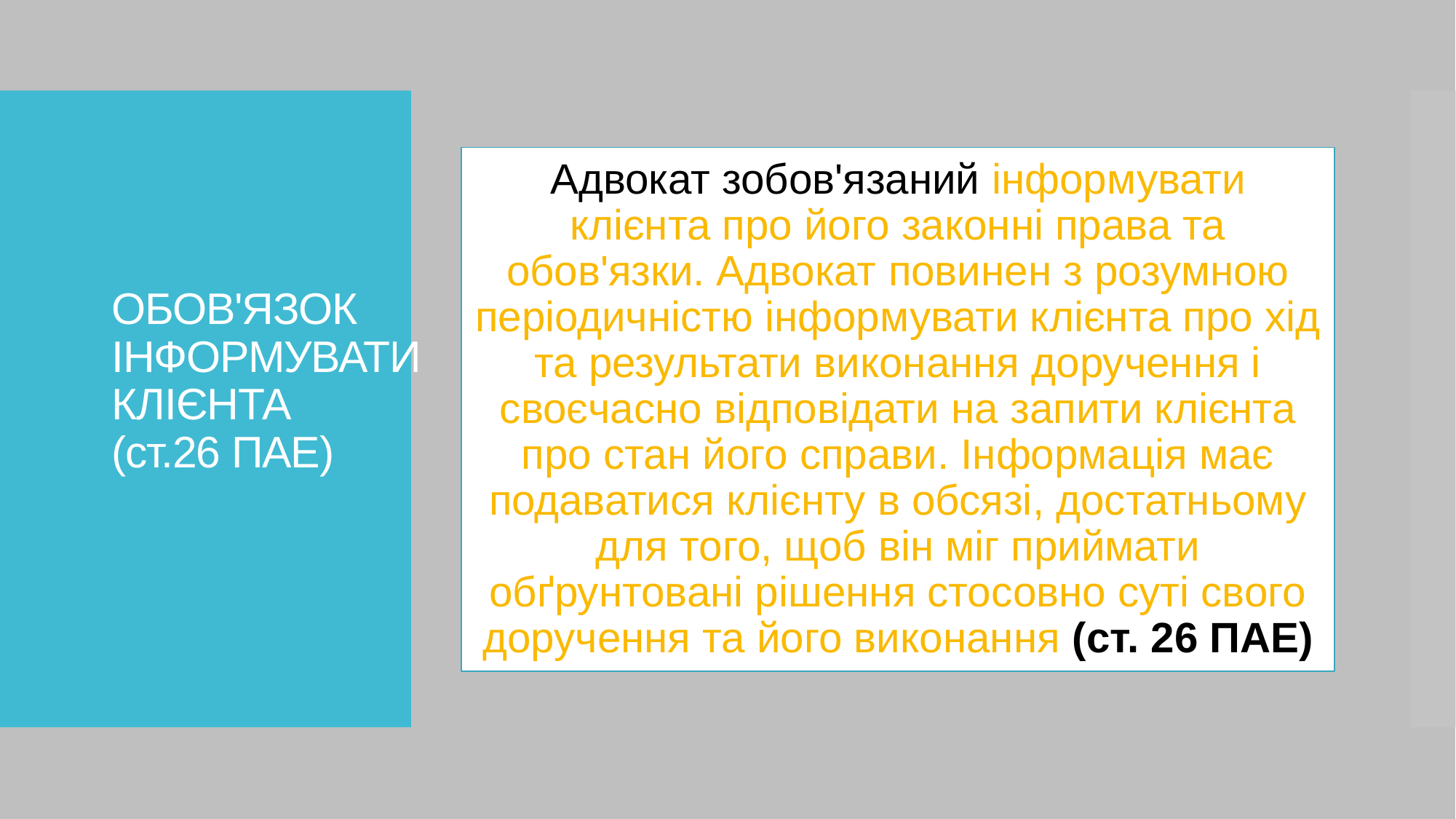

Адвокат зобов'язаний інформувати клієнта про його законні права та обов'язки. Адвокат повинен з розумною періодичністю інформувати клієнта про хід та результати виконання доручення і своєчасно відповідати на запити клієнта про стан його справи. Інформація має подаватися клієнту в обсязі, достатньому для того, щоб він міг приймати обґрунтовані рішення стосовно суті свого доручення та його виконання (ст. 26 ПАЕ)
# ОБОВ'ЯЗОК ІНФОРМУВАТИ КЛІЄНТА (ст.26 ПАЕ)